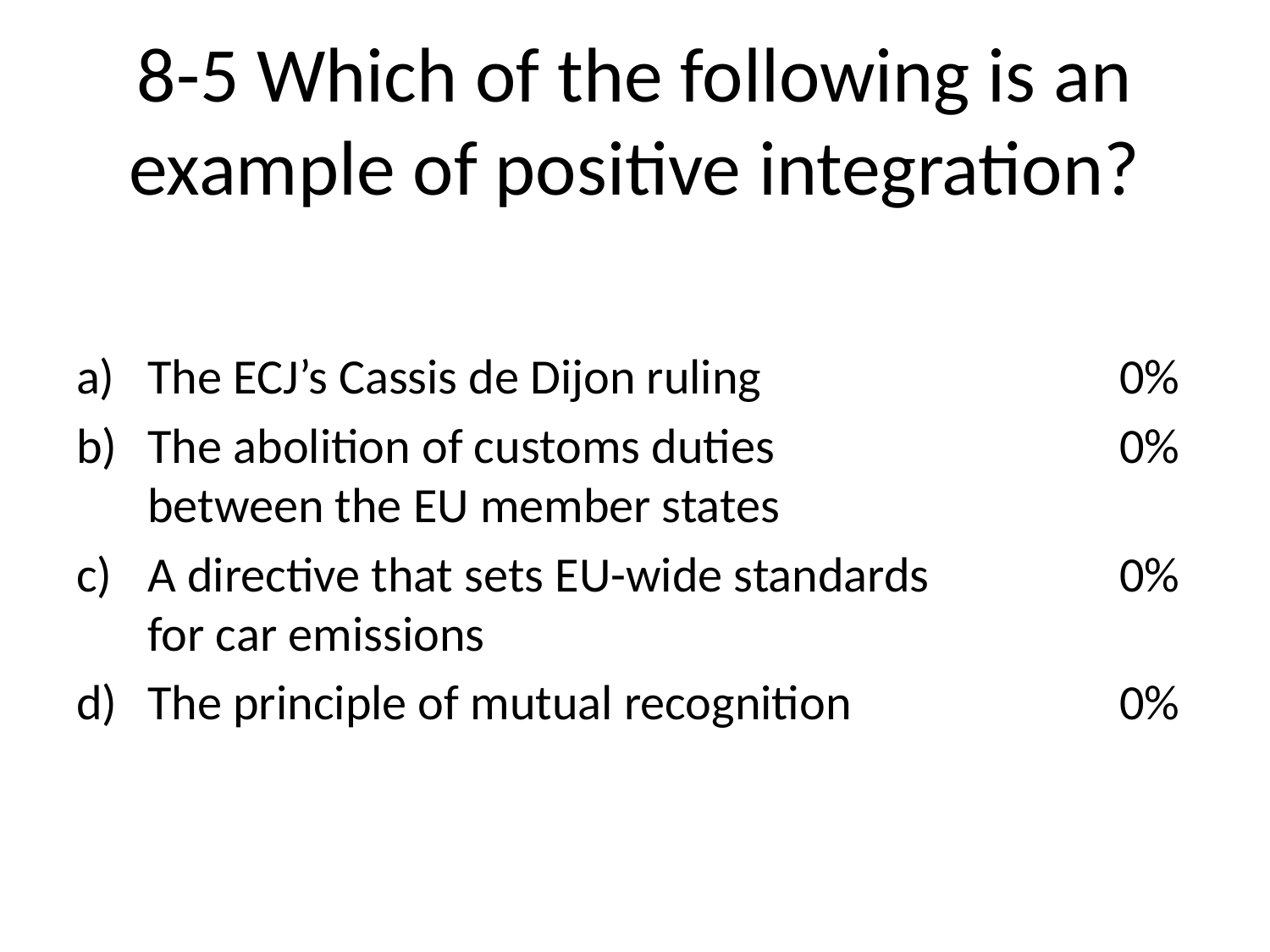

# 8-5 Which of the following is an example of positive integration?
The ECJ’s Cassis de Dijon ruling
The abolition of customs duties between the EU member states
A directive that sets EU-wide standards for car emissions
The principle of mutual recognition
0%
0%
0%
0%